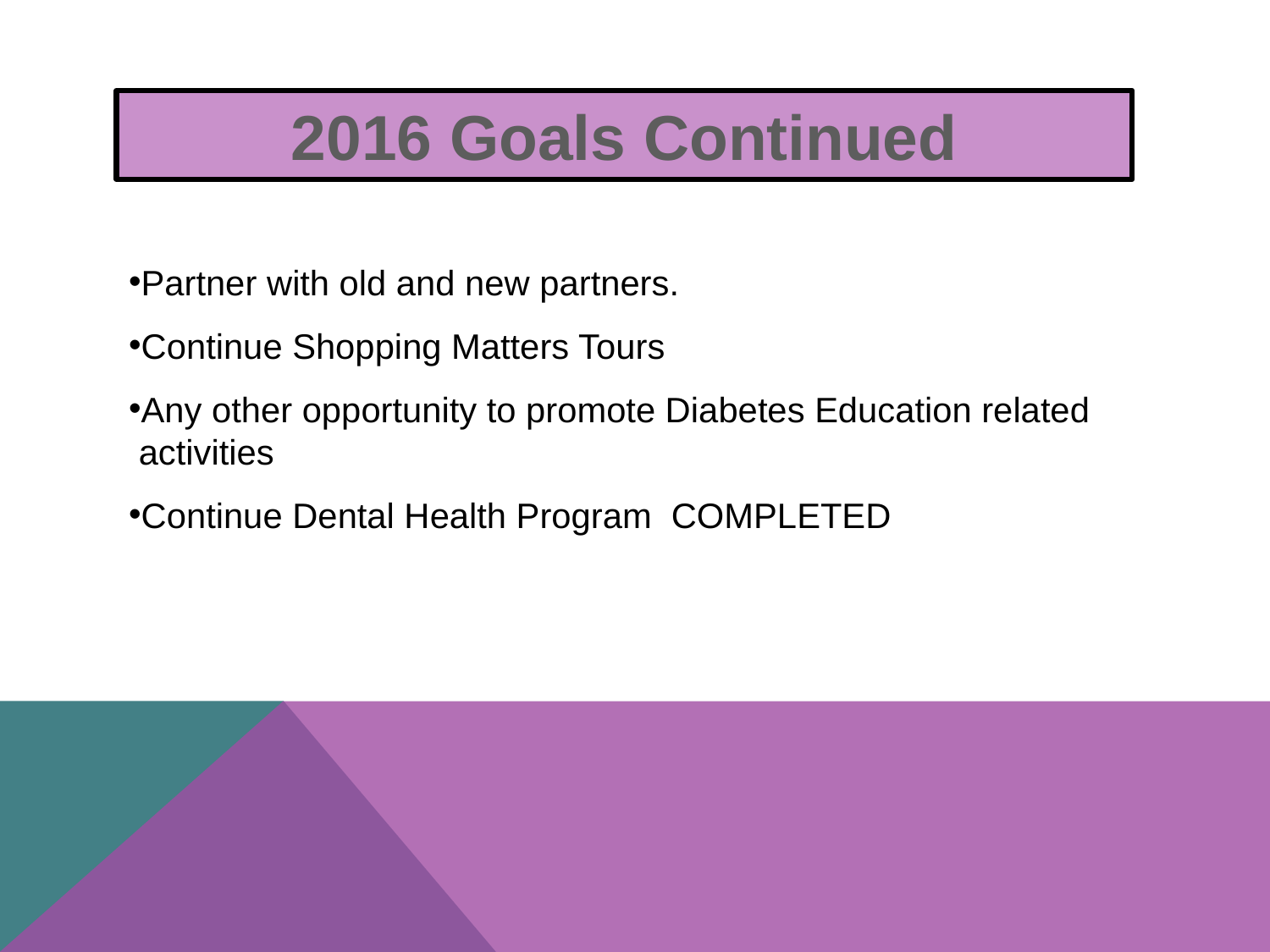

2016 Goals Continued

Partner with old and new partners.

Continue Shopping Matters Tours

Any other opportunity to promote Diabetes Education related
 activities

Continue Dental Health Program  COMPLETED